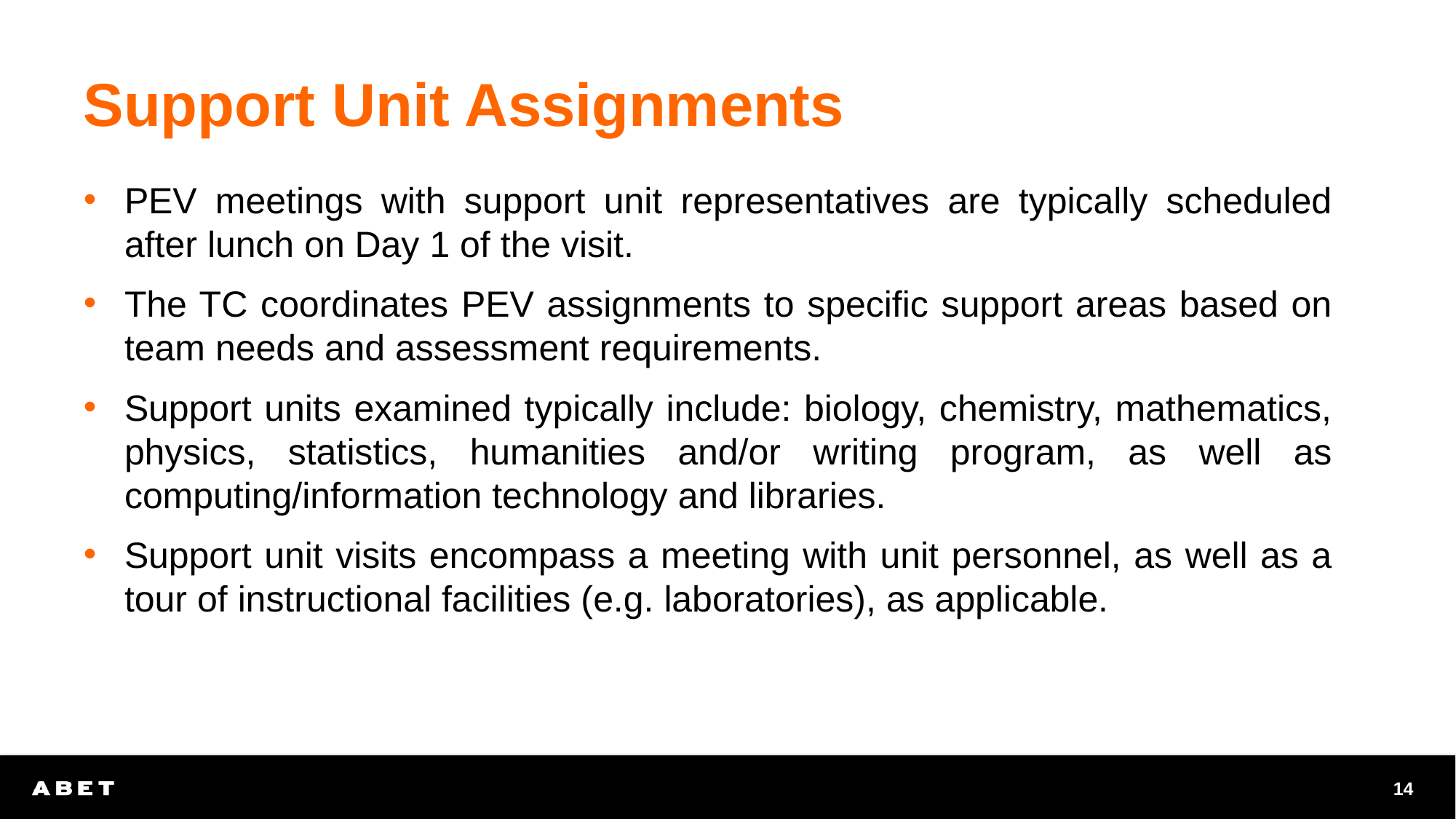

# Support Unit Assignments
PEV meetings with support unit representatives are typically scheduled after lunch on Day 1 of the visit.
The TC coordinates PEV assignments to specific support areas based on team needs and assessment requirements.
Support units examined typically include: biology, chemistry, mathematics, physics, statistics, humanities and/or writing program, as well as computing/information technology and libraries.
Support unit visits encompass a meeting with unit personnel, as well as a tour of instructional facilities (e.g. laboratories), as applicable.